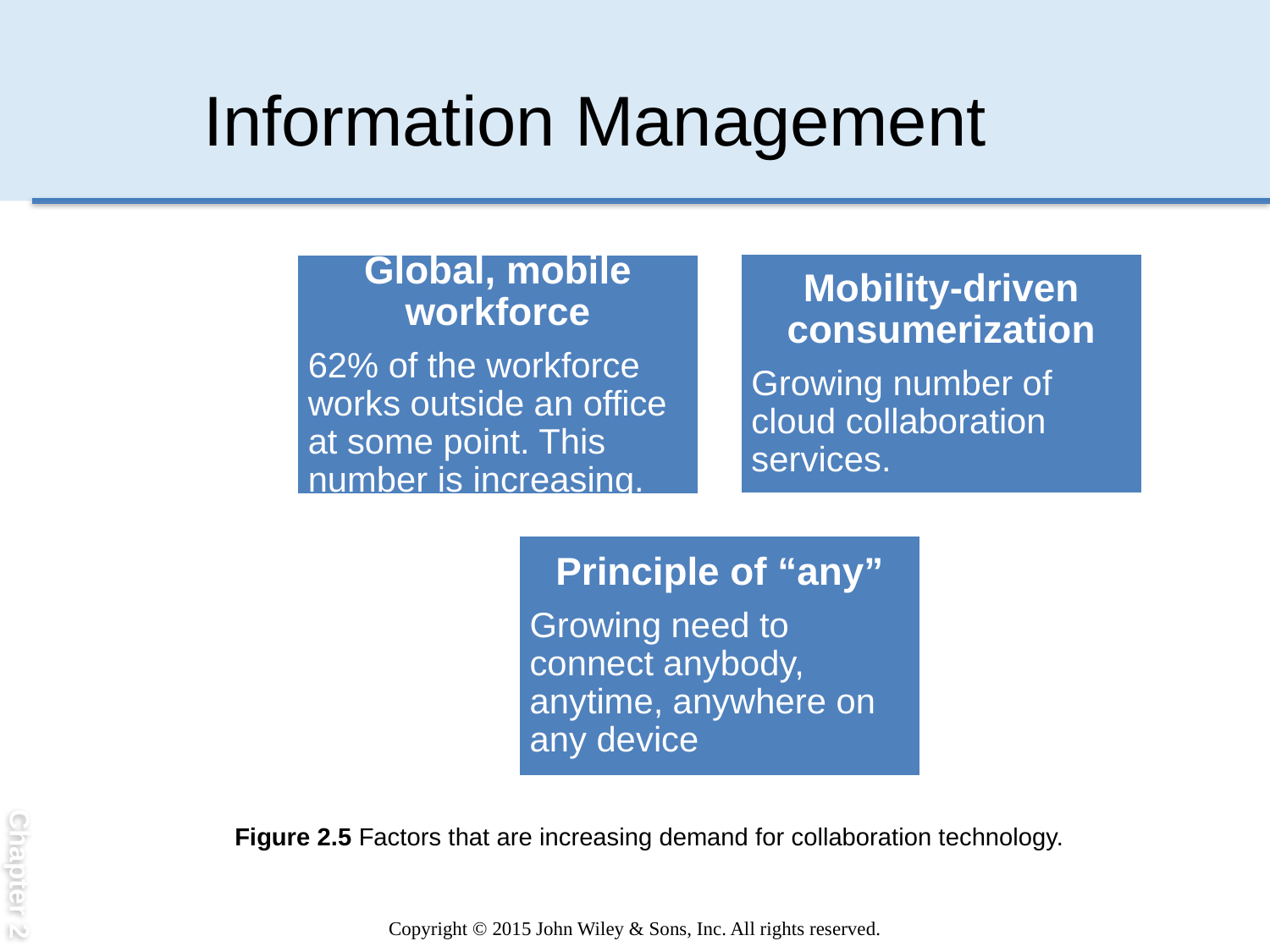

Chapter 2
# Information Management
Global, mobile workforce
62% of the workforce works outside an office at some point. This number is increasing.
Mobility-driven consumerization
Growing number of cloud collaboration services.
Principle of “any”
Growing need to connect anybody, anytime, anywhere on any device
Figure 2.5 Factors that are increasing demand for collaboration technology.